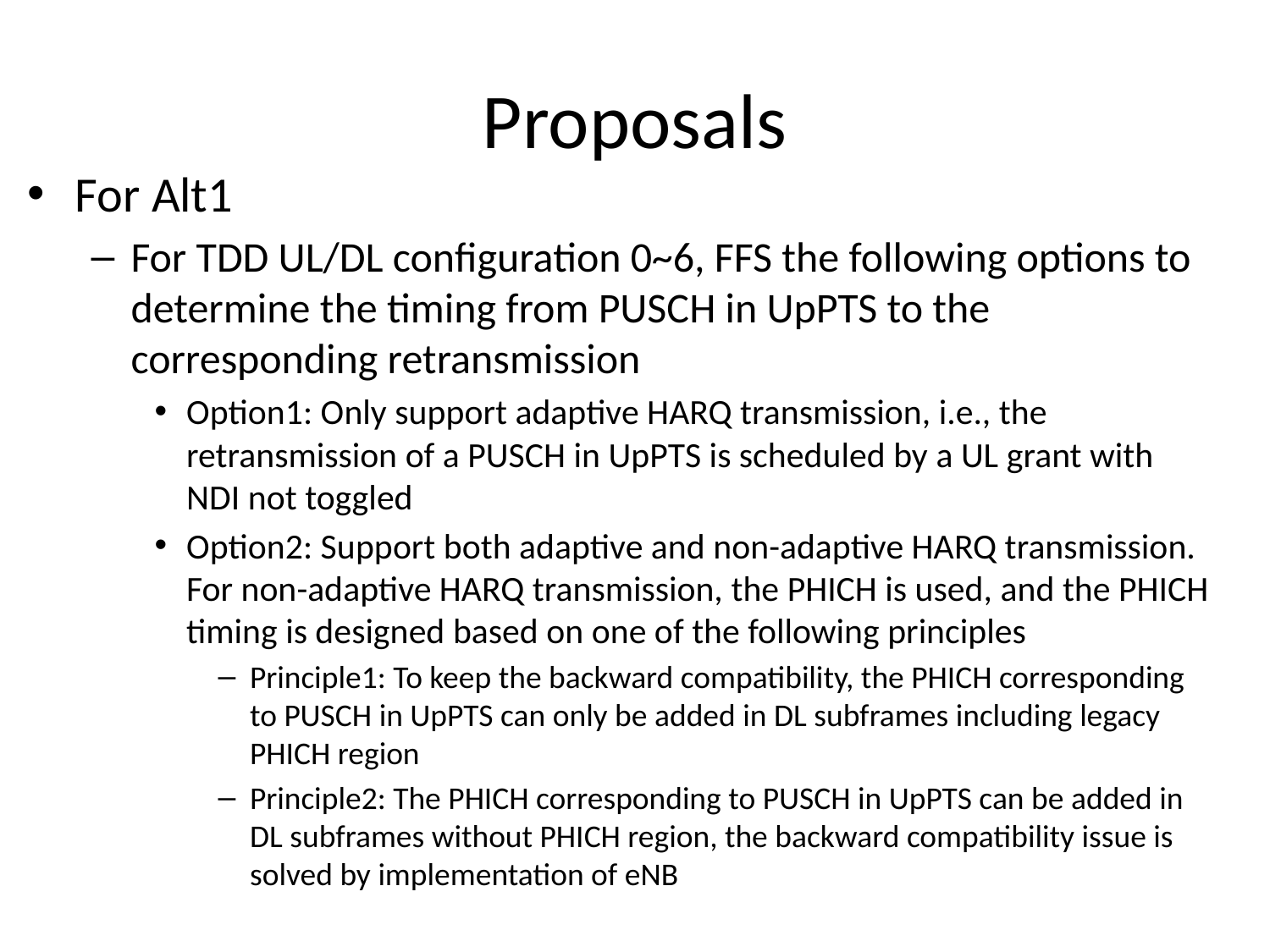

# Proposals
For Alt1
For TDD UL/DL configuration 0~6, FFS the following options to determine the timing from PUSCH in UpPTS to the corresponding retransmission
Option1: Only support adaptive HARQ transmission, i.e., the retransmission of a PUSCH in UpPTS is scheduled by a UL grant with NDI not toggled
Option2: Support both adaptive and non-adaptive HARQ transmission. For non-adaptive HARQ transmission, the PHICH is used, and the PHICH timing is designed based on one of the following principles
Principle1: To keep the backward compatibility, the PHICH corresponding to PUSCH in UpPTS can only be added in DL subframes including legacy PHICH region
Principle2: The PHICH corresponding to PUSCH in UpPTS can be added in DL subframes without PHICH region, the backward compatibility issue is solved by implementation of eNB